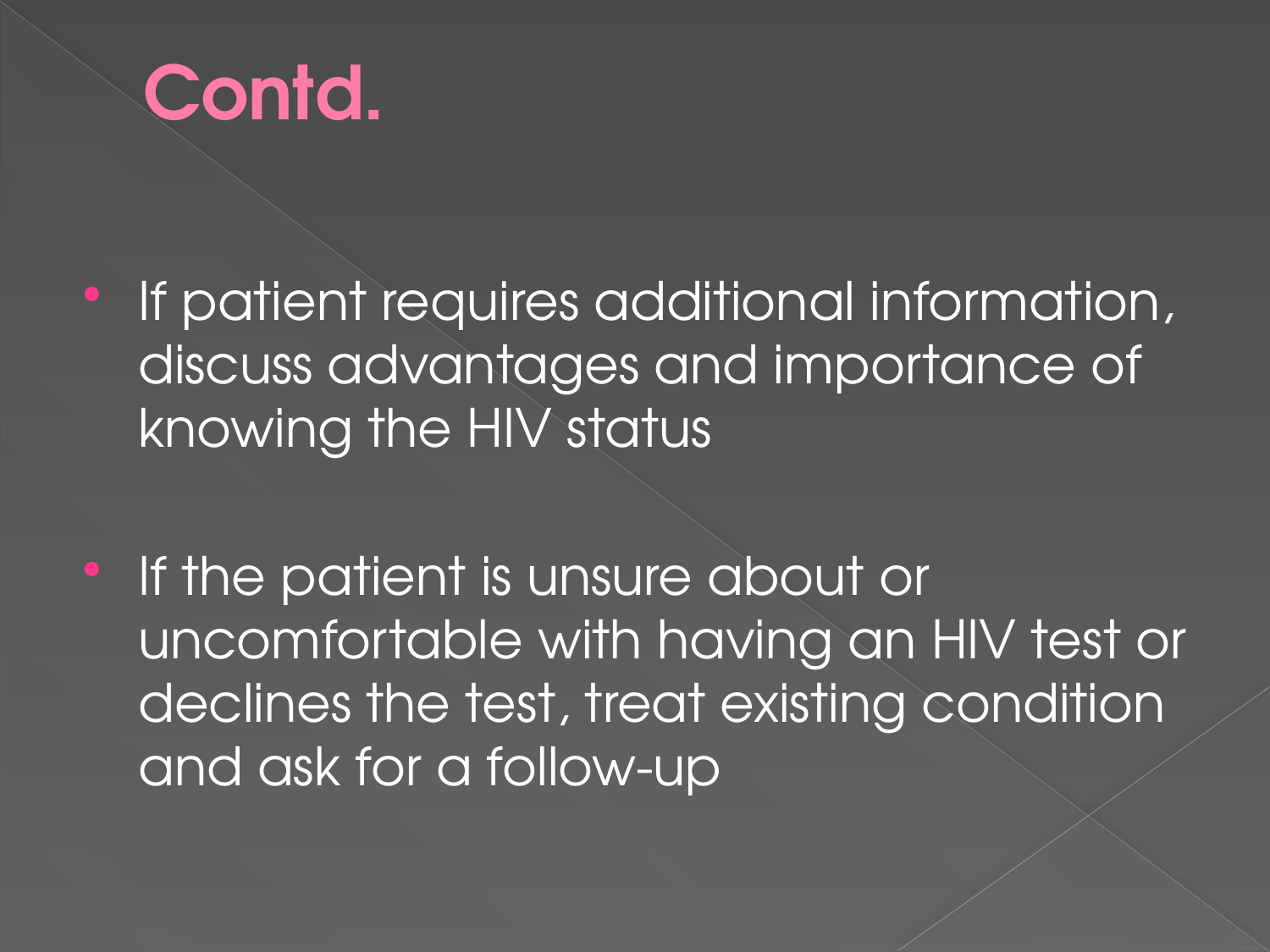

# Contd.
If patient requires additional information, discuss advantages and importance of knowing the HIV status

If the patient is unsure about or uncomfortable with having an HIV test or declines the test, treat existing condition and ask for a follow-up